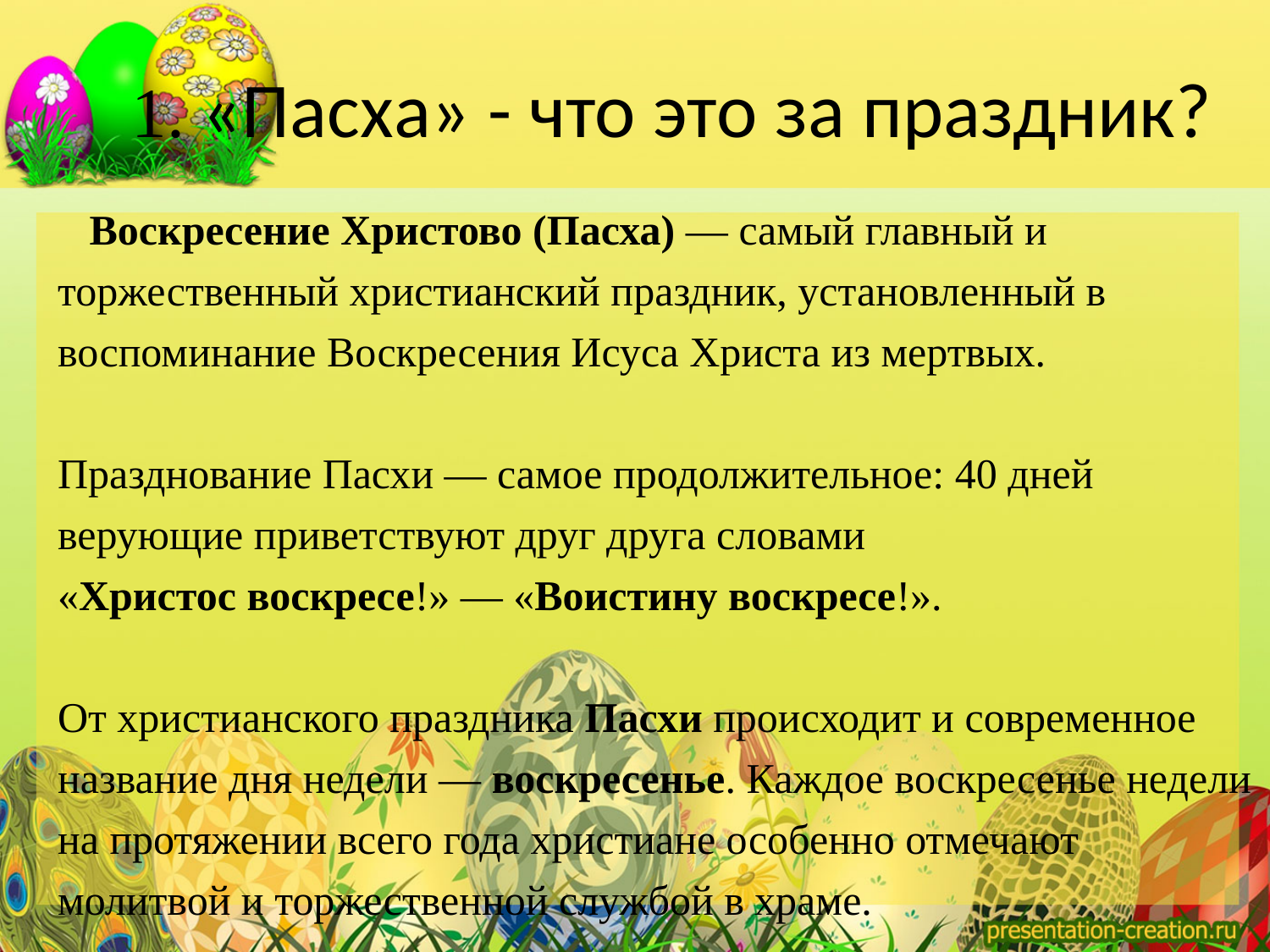

# 1. «Пасха» - что это за праздник?
   Воскресение Христово (Пасха) — самый главный и торжественный христианский праздник, установленный в воспоминание Воскресения Исуса Христа из мертвых.

Празднование Пасхи — самое продолжительное: 40 дней верующие приветствуют друг друга словами
«Христос воскресе!» — «Воистину воскресе!».

От христианского праздника Пасхи происходит и современное название дня недели — воскресенье. Каждое воскресенье недели на протяжении всего года христиане особенно отмечают молитвой и торжественной службой в храме.